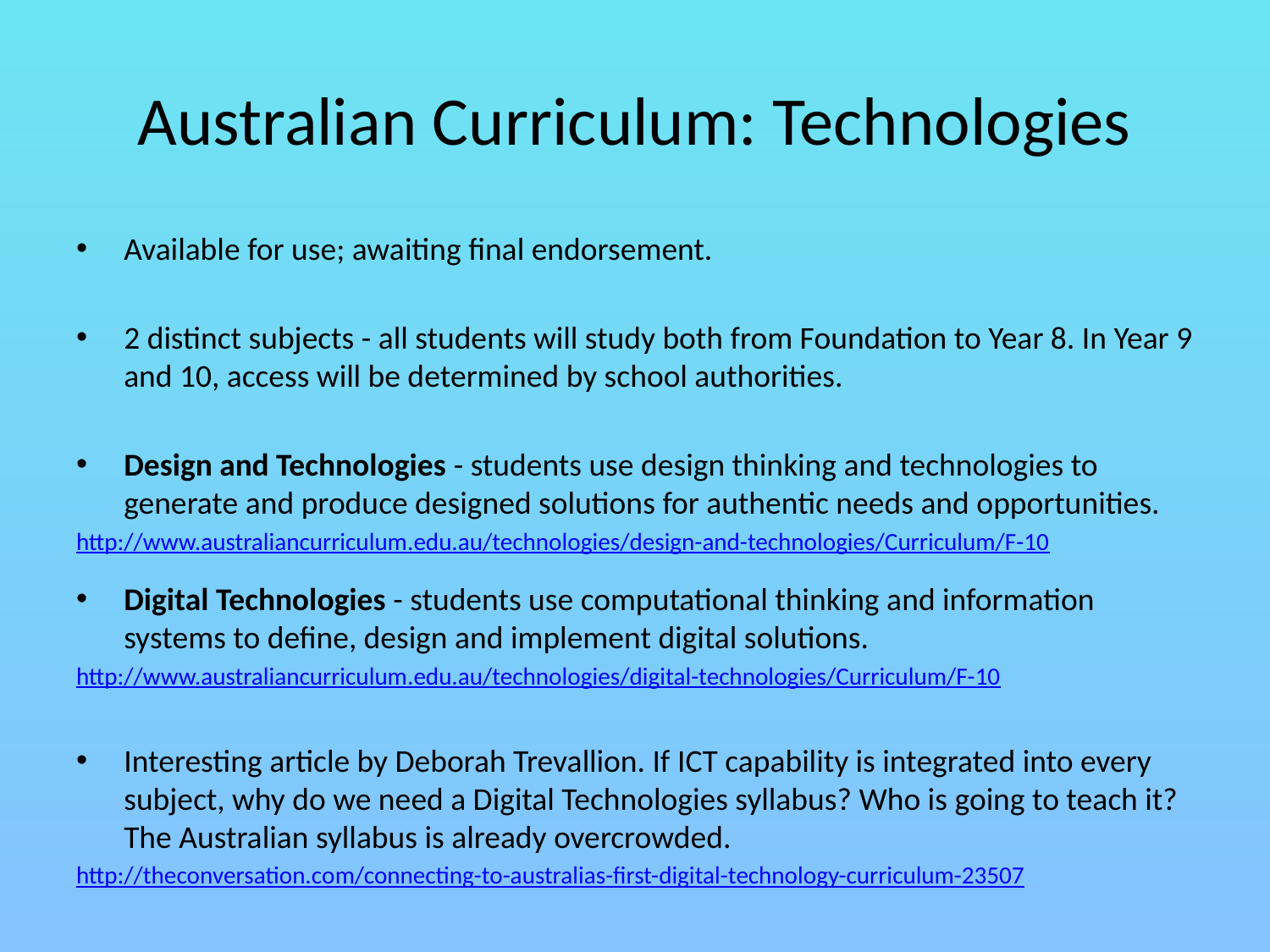

# Australian Curriculum: Technologies
Available for use; awaiting final endorsement.

2 distinct subjects - all students will study both from Foundation to Year 8. In Year 9 and 10, access will be determined by school authorities.

Design and Technologies - students use design thinking and technologies to generate and produce designed solutions for authentic needs and opportunities.
http://www.australiancurriculum.edu.au/technologies/design-and-technologies/Curriculum/F-10

Digital Technologies - students use computational thinking and information systems to define, design and implement digital solutions.
http://www.australiancurriculum.edu.au/technologies/digital-technologies/Curriculum/F-10

Interesting article by Deborah Trevallion. If ICT capability is integrated into every subject, why do we need a Digital Technologies syllabus? Who is going to teach it? The Australian syllabus is already overcrowded.
http://theconversation.com/connecting-to-australias-first-digital-technology-curriculum-23507